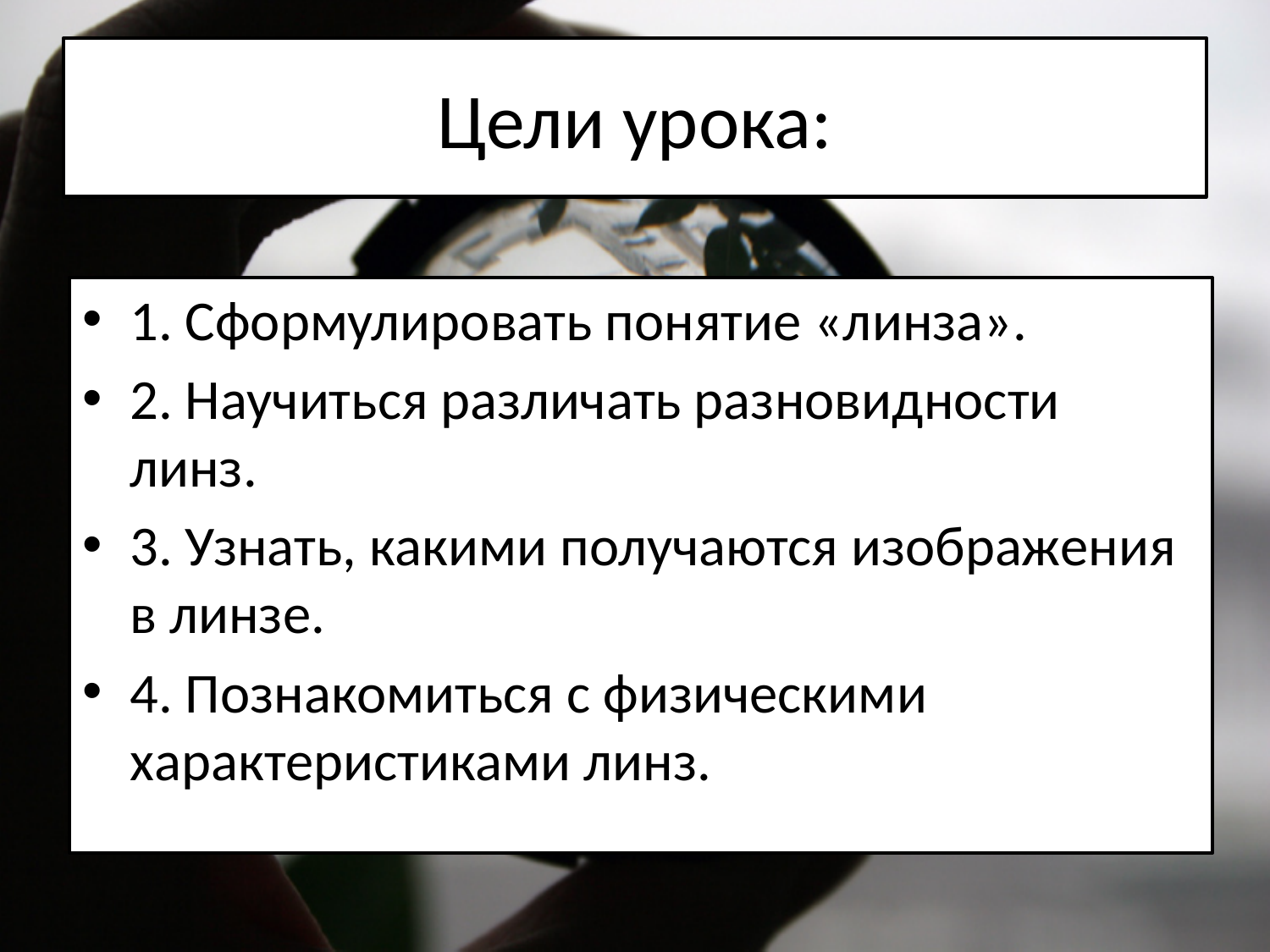

# Цели урока:
1. Сформулировать понятие «линза».
2. Научиться различать разновидности линз.
3. Узнать, какими получаются изображения в линзе.
4. Познакомиться с физическими характеристиками линз.